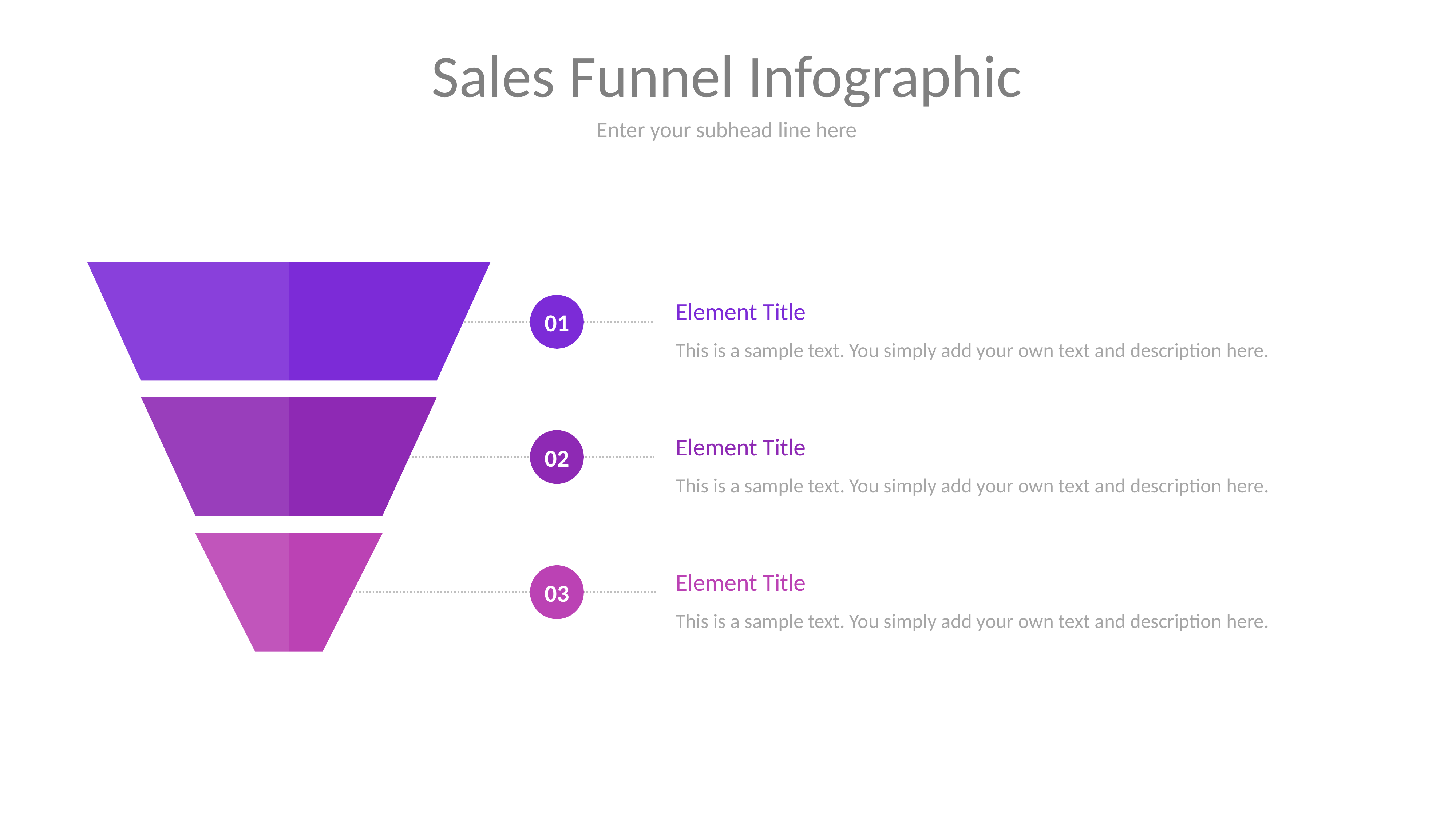

# Sales Funnel Infographic
Enter your subhead line here

Element Title
This is a sample text. You simply add your own text and description here.
01

Element Title
This is a sample text. You simply add your own text and description here.
02

Element Title
This is a sample text. You simply add your own text and description here.
03